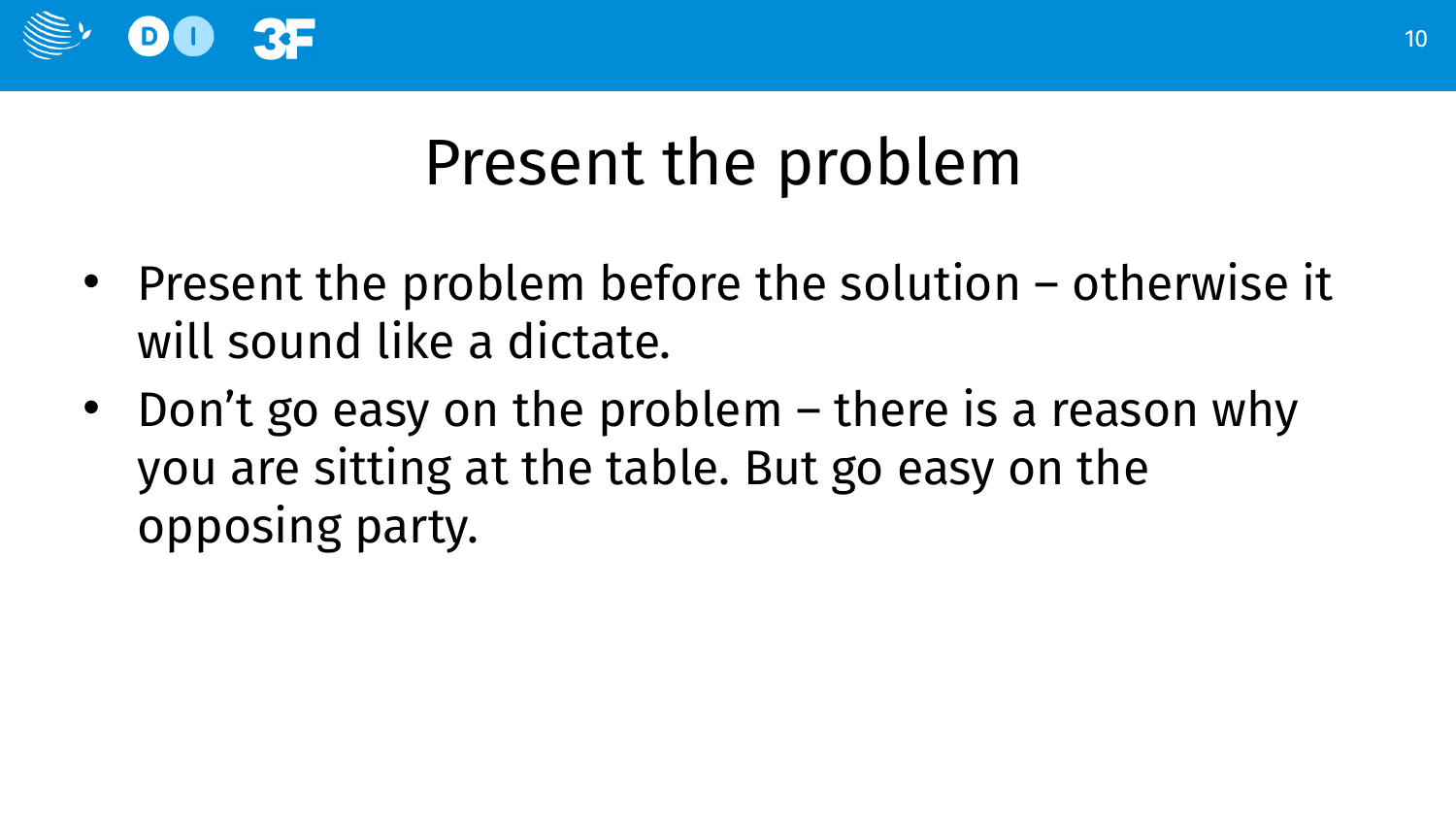

10
# Present the problem
Present the problem before the solution – otherwise it will sound like a dictate.
Don’t go easy on the problem – there is a reason why you are sitting at the table. But go easy on the opposing party.